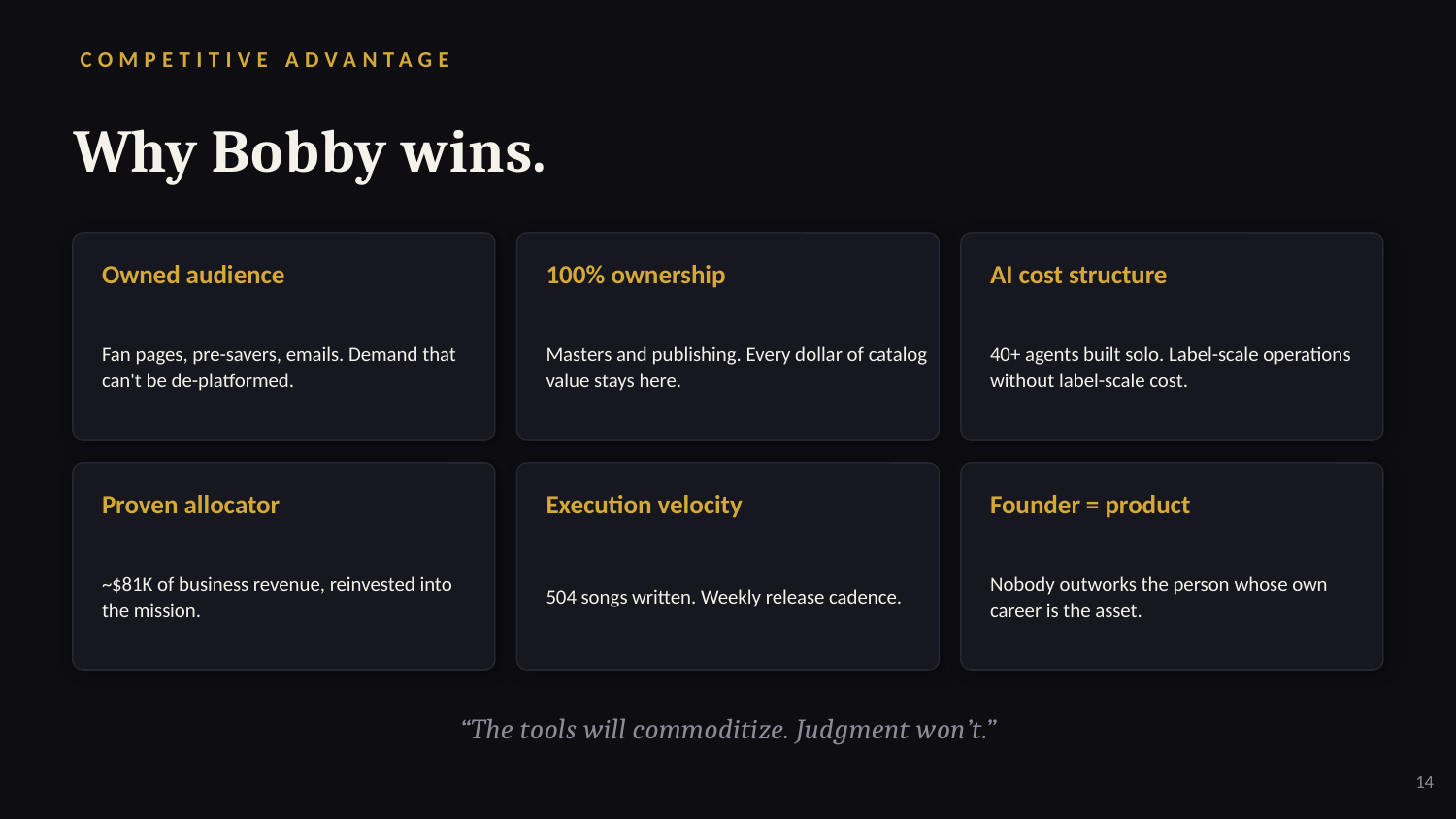

COMPETITIVE ADVANTAGE
Why Bobby wins.

Owned audience
100% ownership
AI cost structure
Fan pages, pre-savers, emails. Demand that can't be de-platformed.
Masters and publishing. Every dollar of catalog value stays here.
40+ agents built solo. Label-scale operations without label-scale cost.

Proven allocator
Execution velocity
Founder = product
~$81K of business revenue, reinvested into the mission.
504 songs written. Weekly release cadence.
Nobody outworks the person whose own career is the asset.
“The tools will commoditize. Judgment won’t.”
14